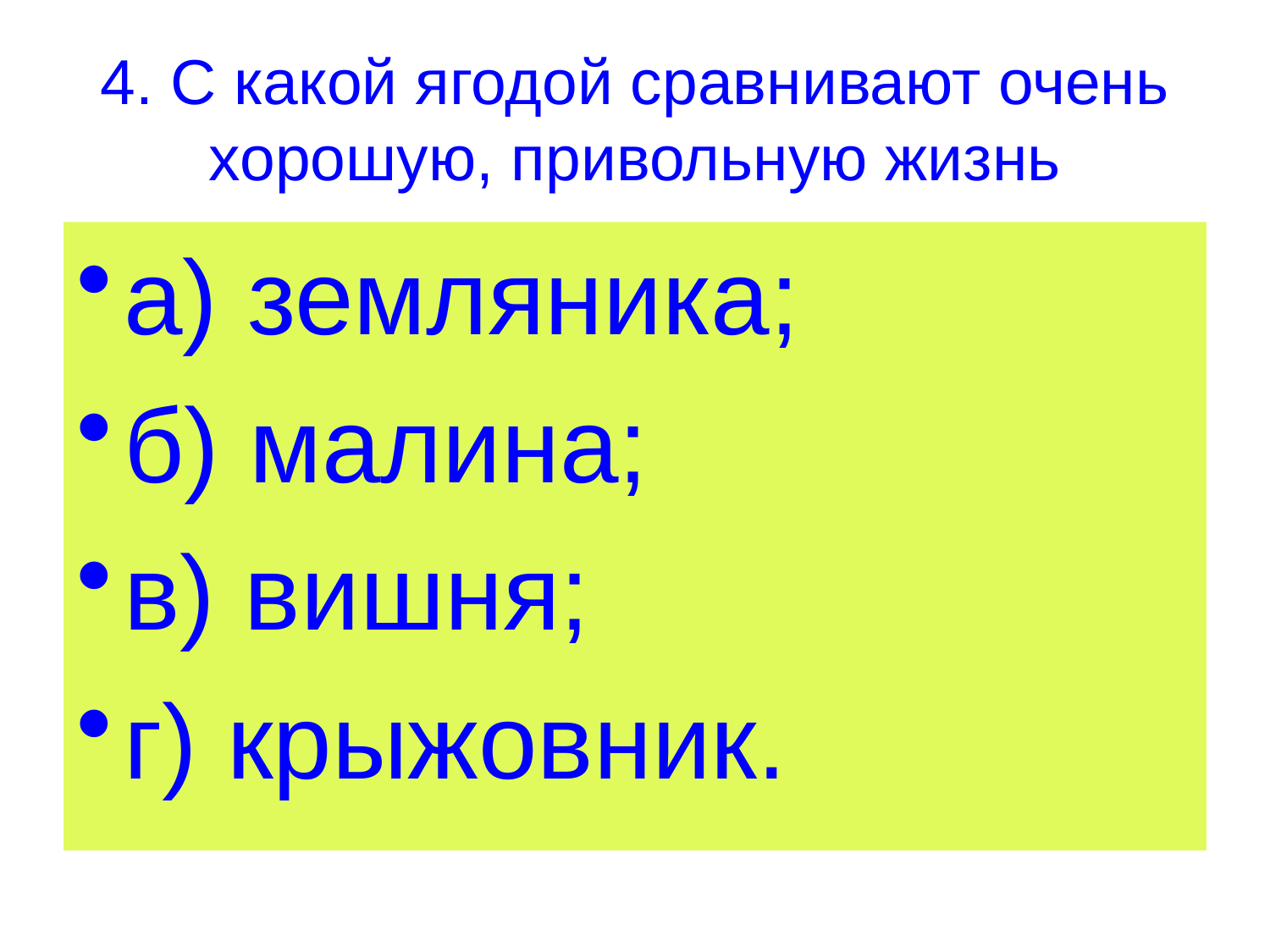

# 4. С какой ягодой сравнивают очень хорошую, привольную жизнь
а) земляника;
б) малина;
в) вишня;
г) крыжовник.